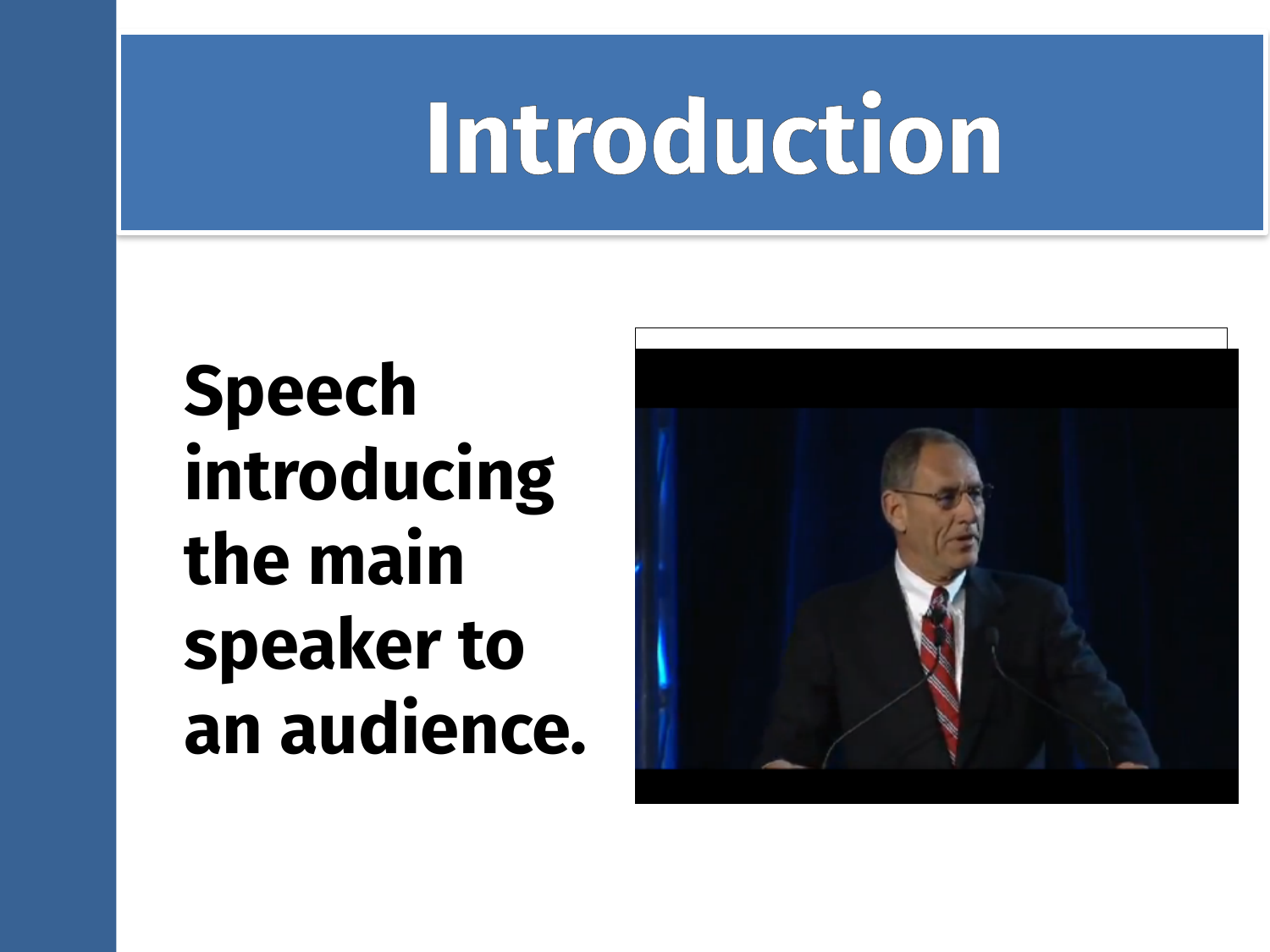

# Introduction
Speech introducing the main speaker to an audience.